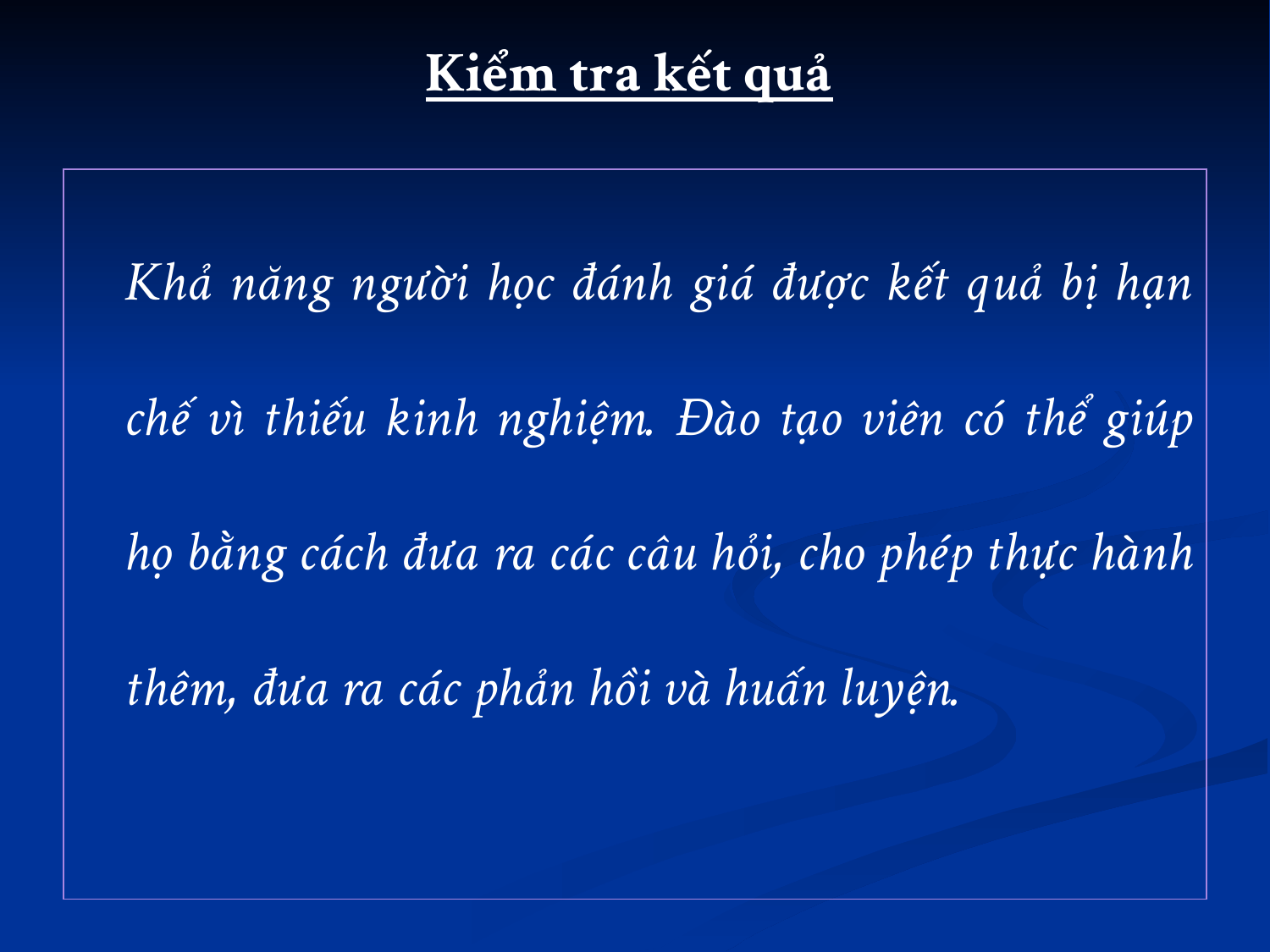

# Kiểm tra kết quả
	Khả năng người học đánh giá được kết quả bị hạn chế vì thiếu kinh nghiệm. Đào tạo viên có thể giúp họ bằng cách đưa ra các câu hỏi, cho phép thực hành thêm, đưa ra các phản hồi và huấn luyện.